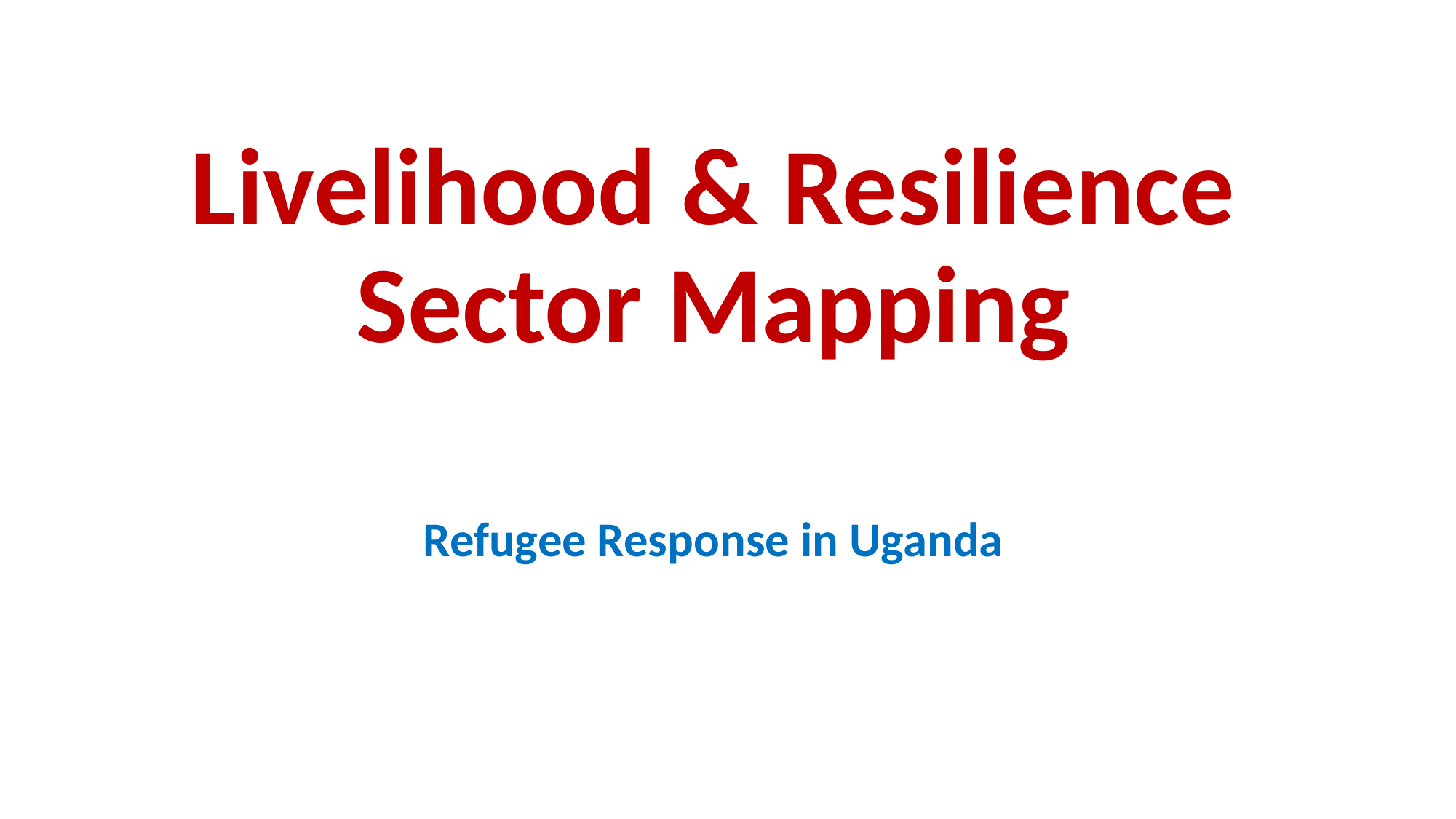

Livelihood & Resilience Sector Mapping

Refugee Response in Uganda